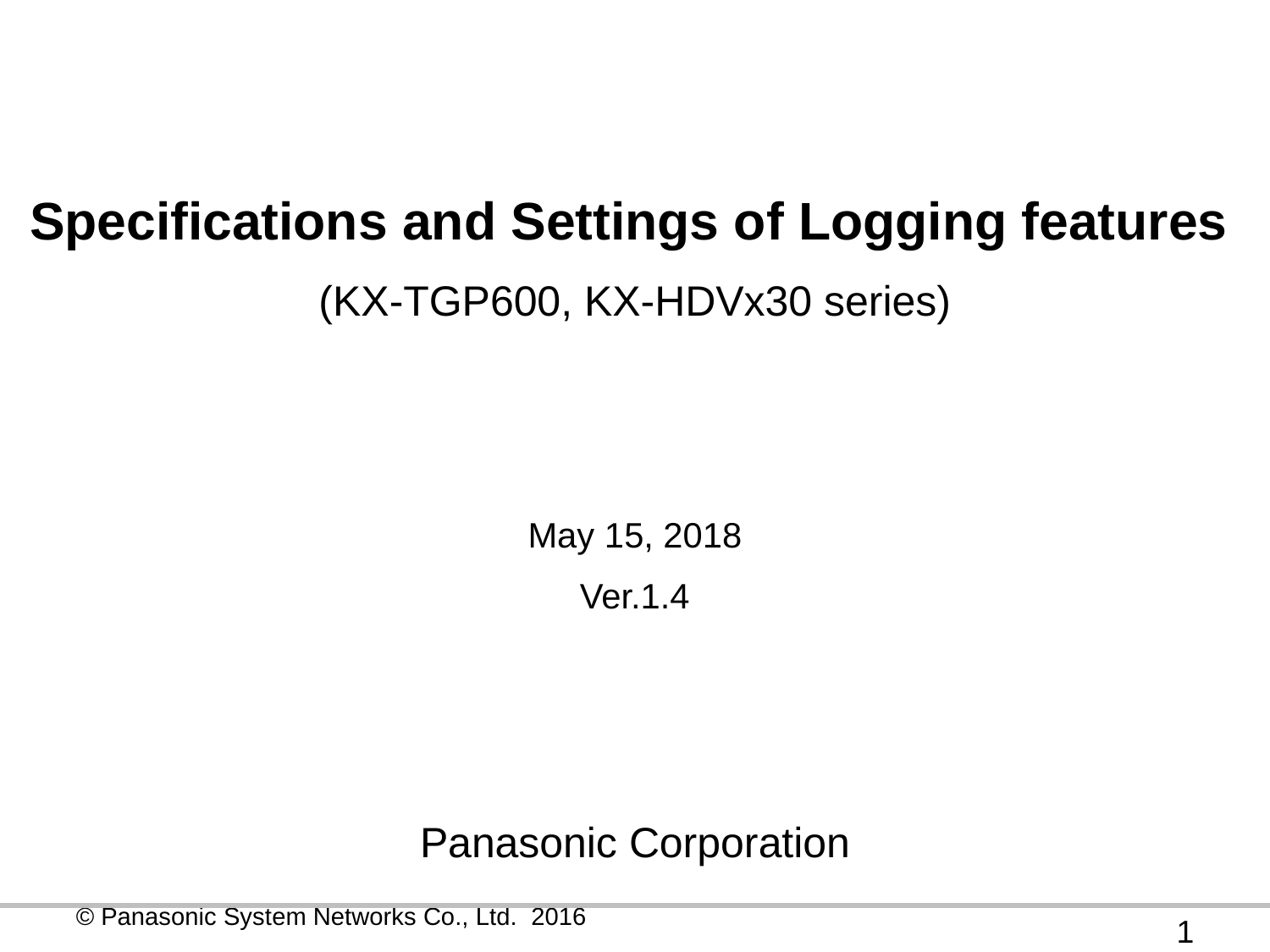

Specifications and Settings of Logging features
(KX-TGP600, KX-HDVx30 series)
May 15, 2018
Ver.1.4
Panasonic Corporation
1